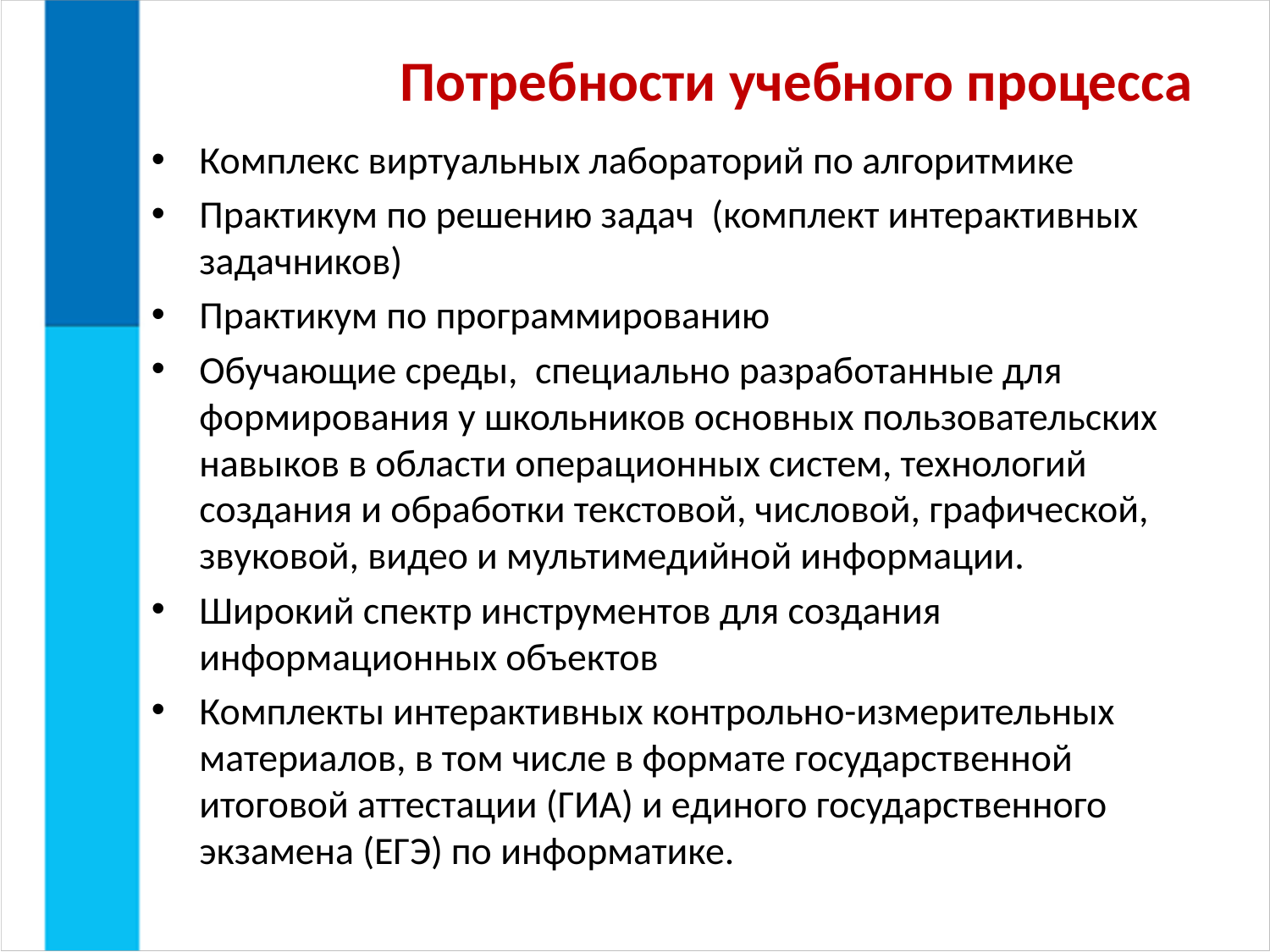

# Потребности учебного процесса
Комплекс виртуальных лабораторий по алгоритмике
Практикум по решению задач  (комплект интерактивных задачников)
Практикум по программированию
Обучающие среды,  специально разработанные для формирования у школьников основных пользовательских навыков в области операционных систем, технологий создания и обработки текстовой, числовой, графической, звуковой, видео и мультимедийной информации.
Широкий спектр инструментов для создания информационных объектов
Комплекты интерактивных контрольно-измерительных материалов, в том числе в формате государственной итоговой аттестации (ГИА) и единого государственного экзамена (ЕГЭ) по информатике.